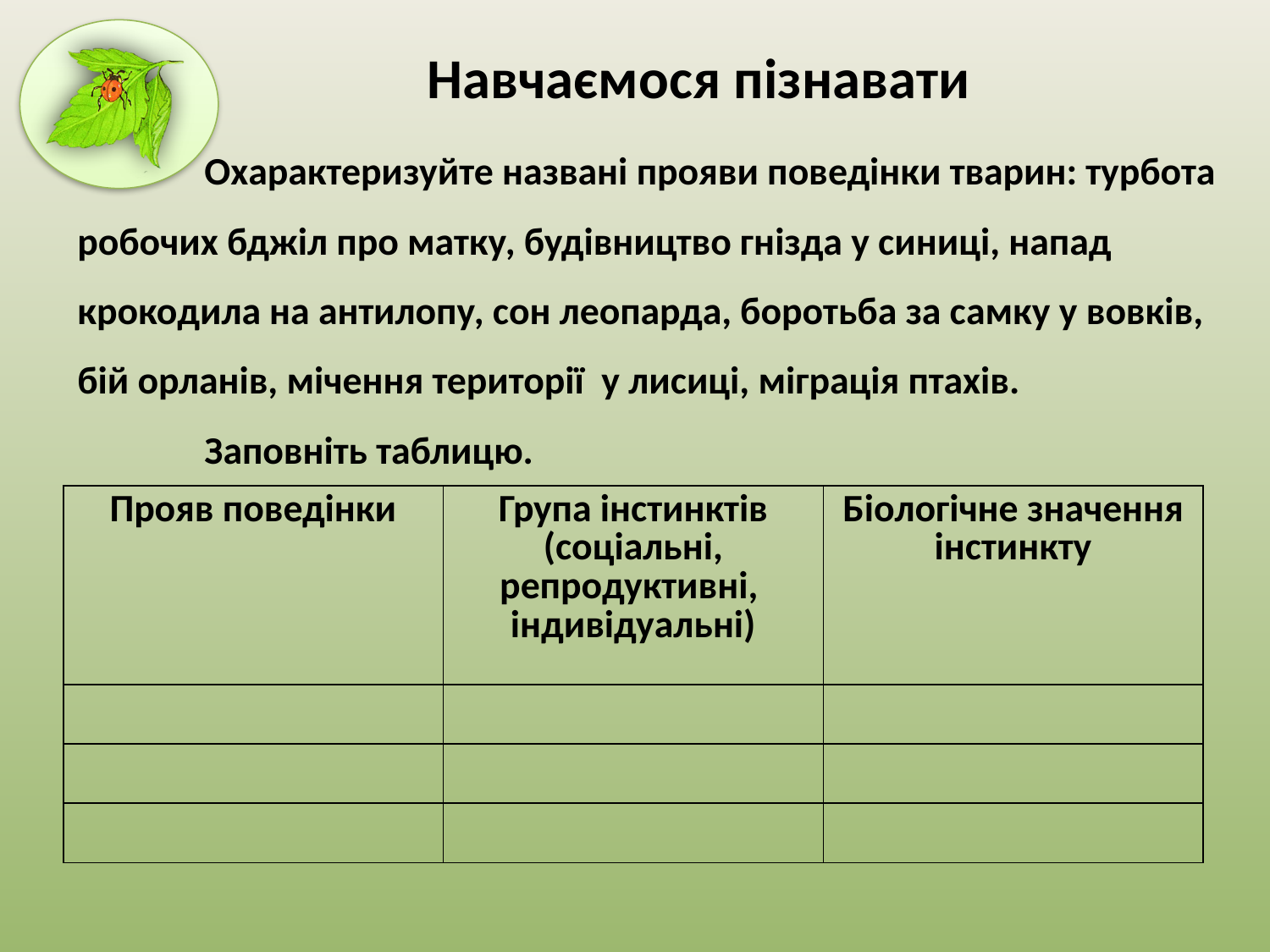

Навчаємося пізнавати
	Охарактеризуйте названі прояви поведінки тварин: турбота робочих бджіл про матку, будівництво гнізда у синиці, напад крокодила на антилопу, сон леопарда, боротьба за самку у вовків,
бій орланів, мічення території  у лисиці, міграція птахів.
	Заповніть таблицю.

| Прояв поведінки | Група інстинктів (соціальні, репродуктивні, індивідуальні) | Біологічне значення інстинкту |
| --- | --- | --- |
|  |  |  |
|  |  |  |
|  |  |  |